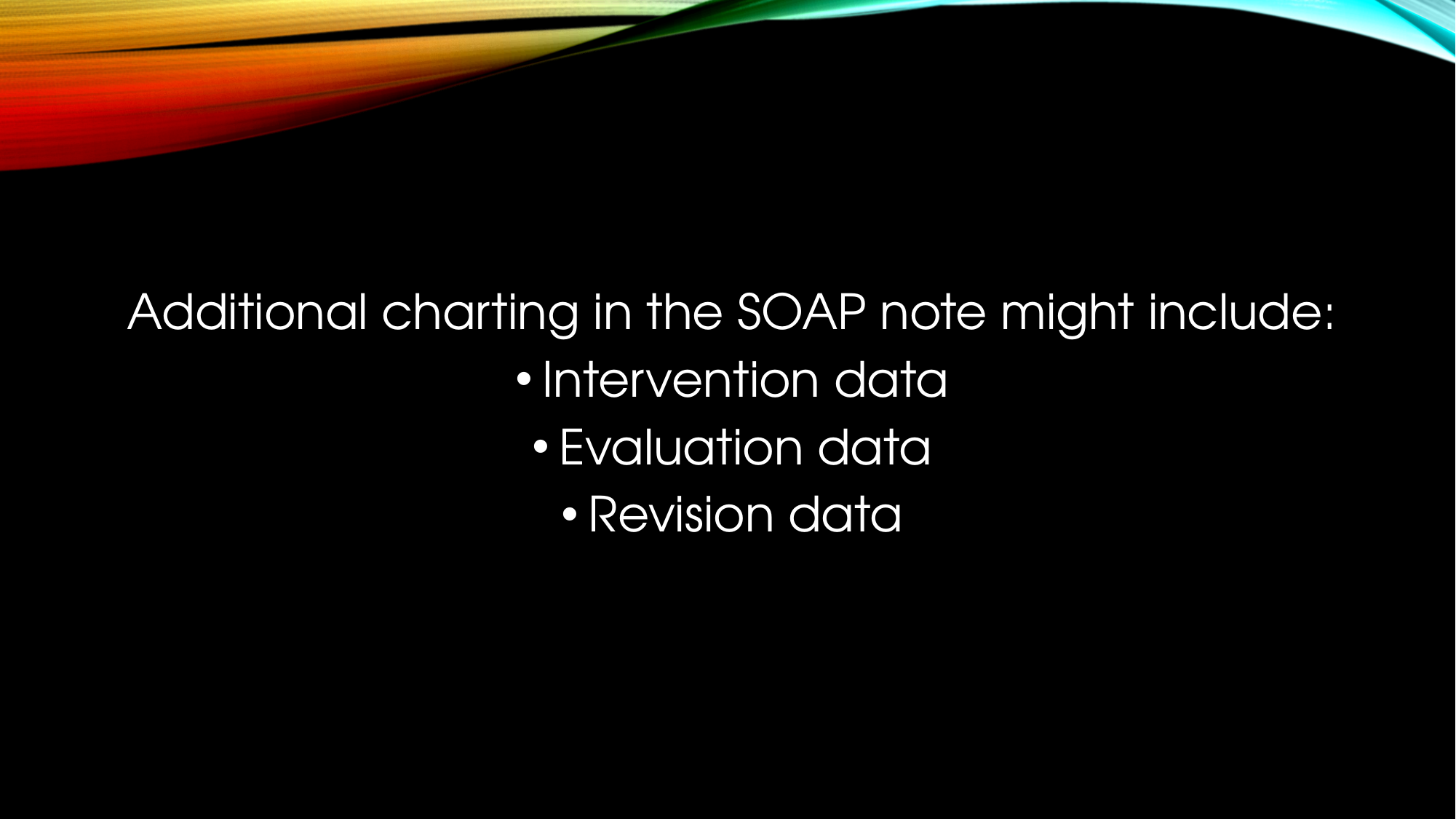

Additional charting in the SOAP note might include:
Intervention data
Evaluation data
Revision data